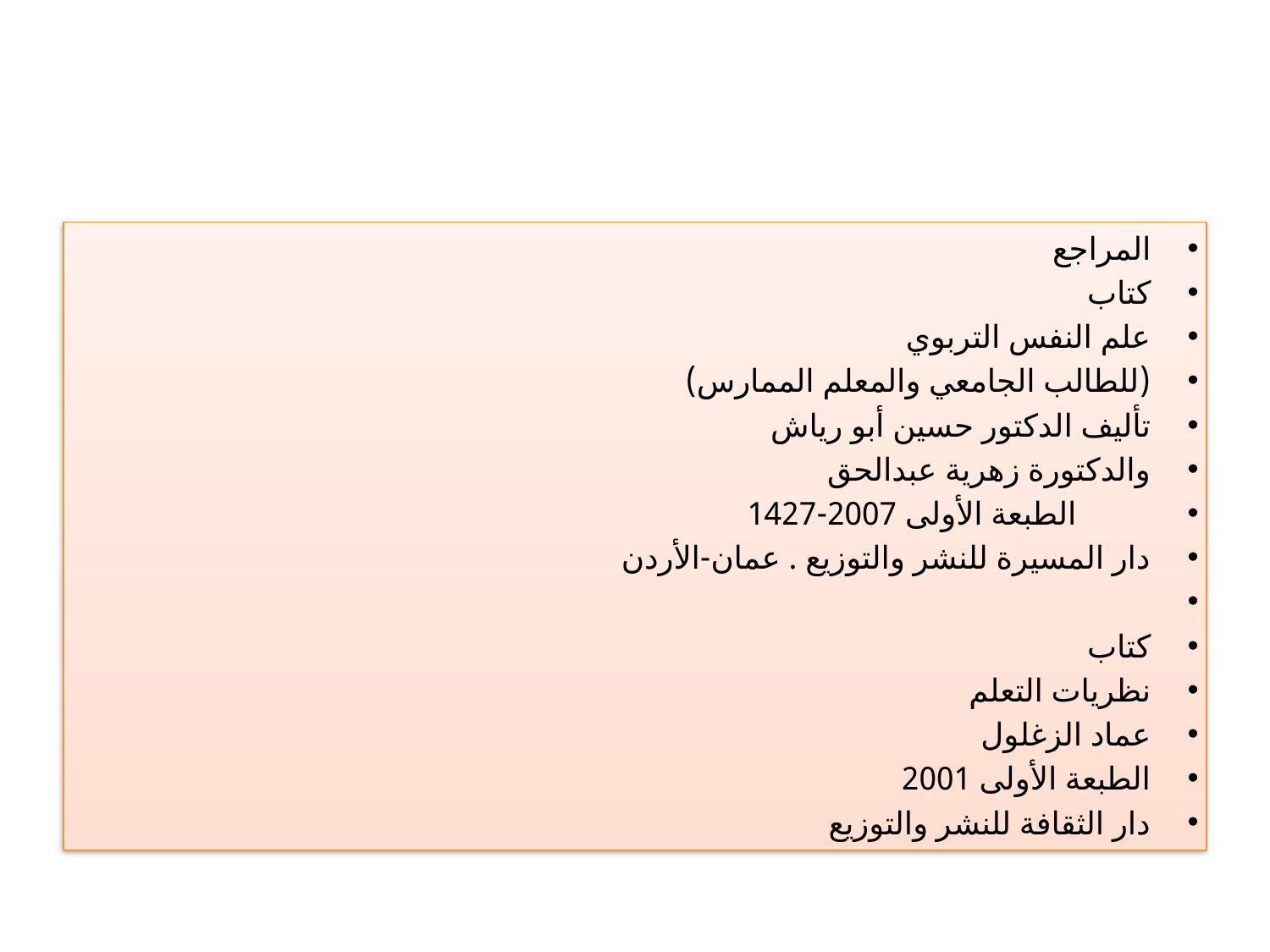

المراجع
كتاب
علم النفس التربوي
(للطالب الجامعي والمعلم الممارس)
تأليف الدكتور حسين أبو رياش
والدكتورة زهرية عبدالحق
         الطبعة الأولى 2007-1427
دار المسيرة للنشر والتوزيع . عمان-الأردن

كتاب
نظريات التعلم
عماد الزغلول
الطبعة الأولى 2001
دار الثقافة للنشر والتوزيع